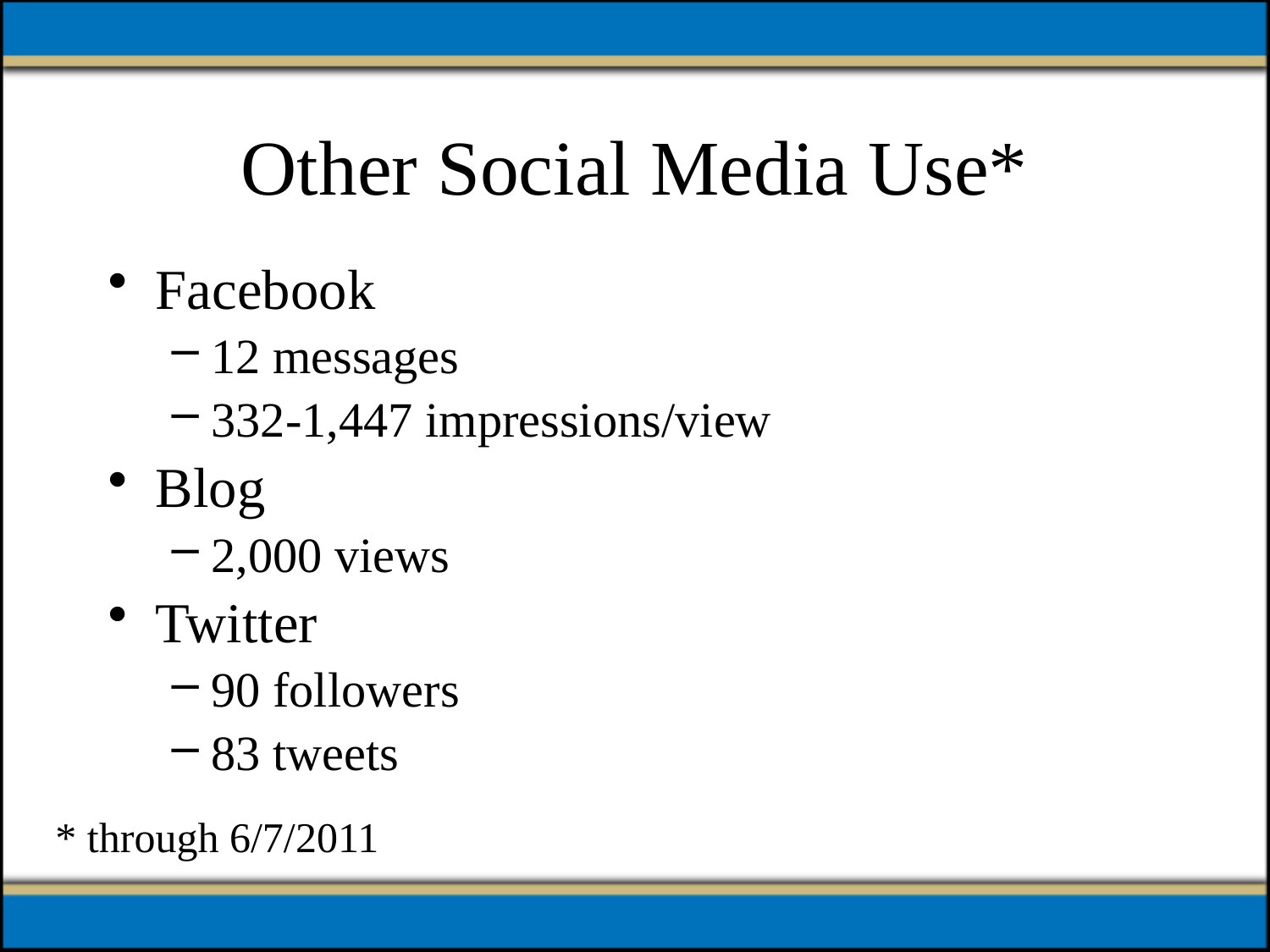

# Other Social Media Use*
Facebook
12 messages
332-1,447 impressions/view
Blog
2,000 views
Twitter
90 followers
83 tweets
* through 6/7/2011